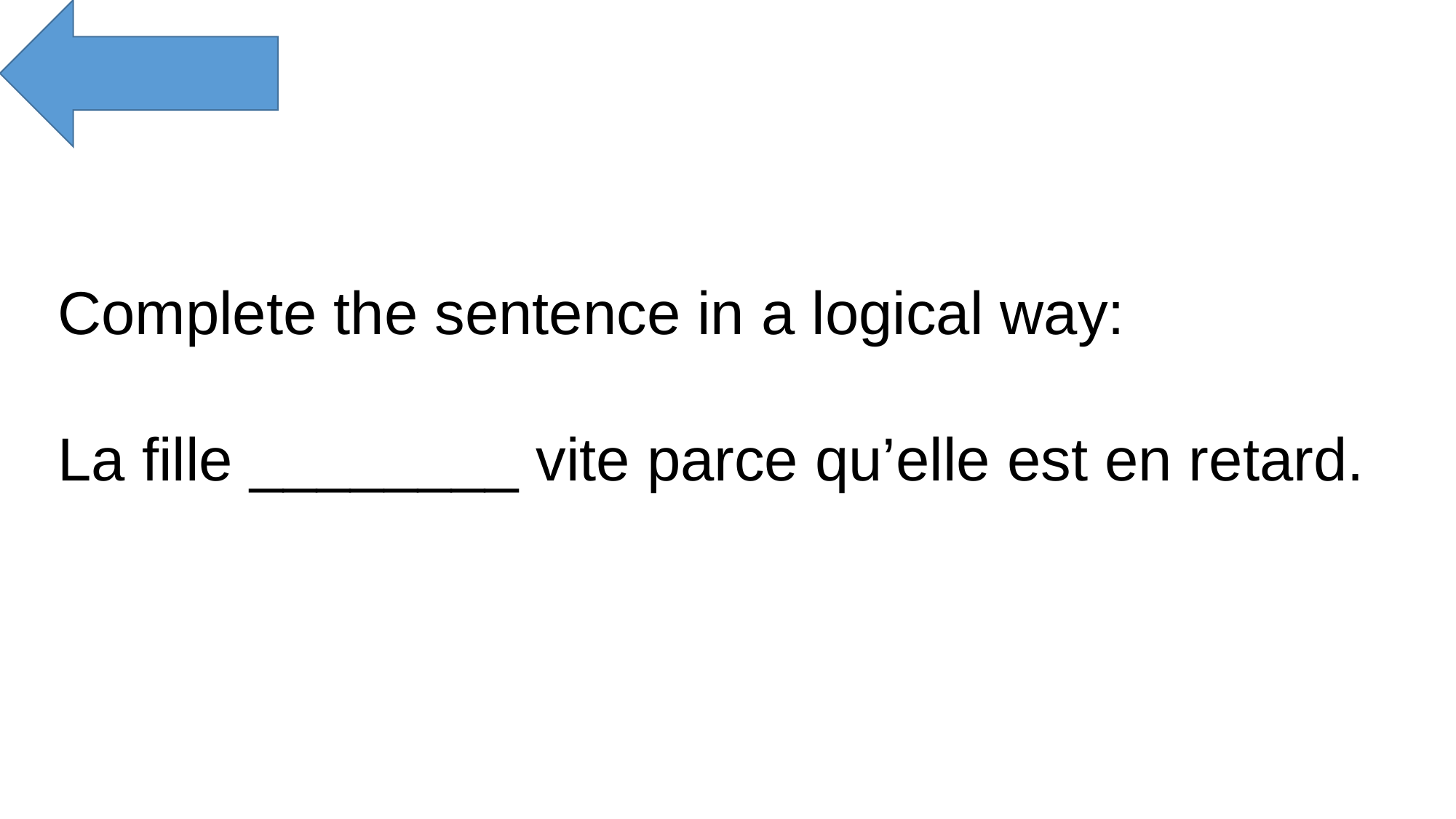

Complete the sentence in a logical way:

La fille ________ vite parce qu’elle est en retard.